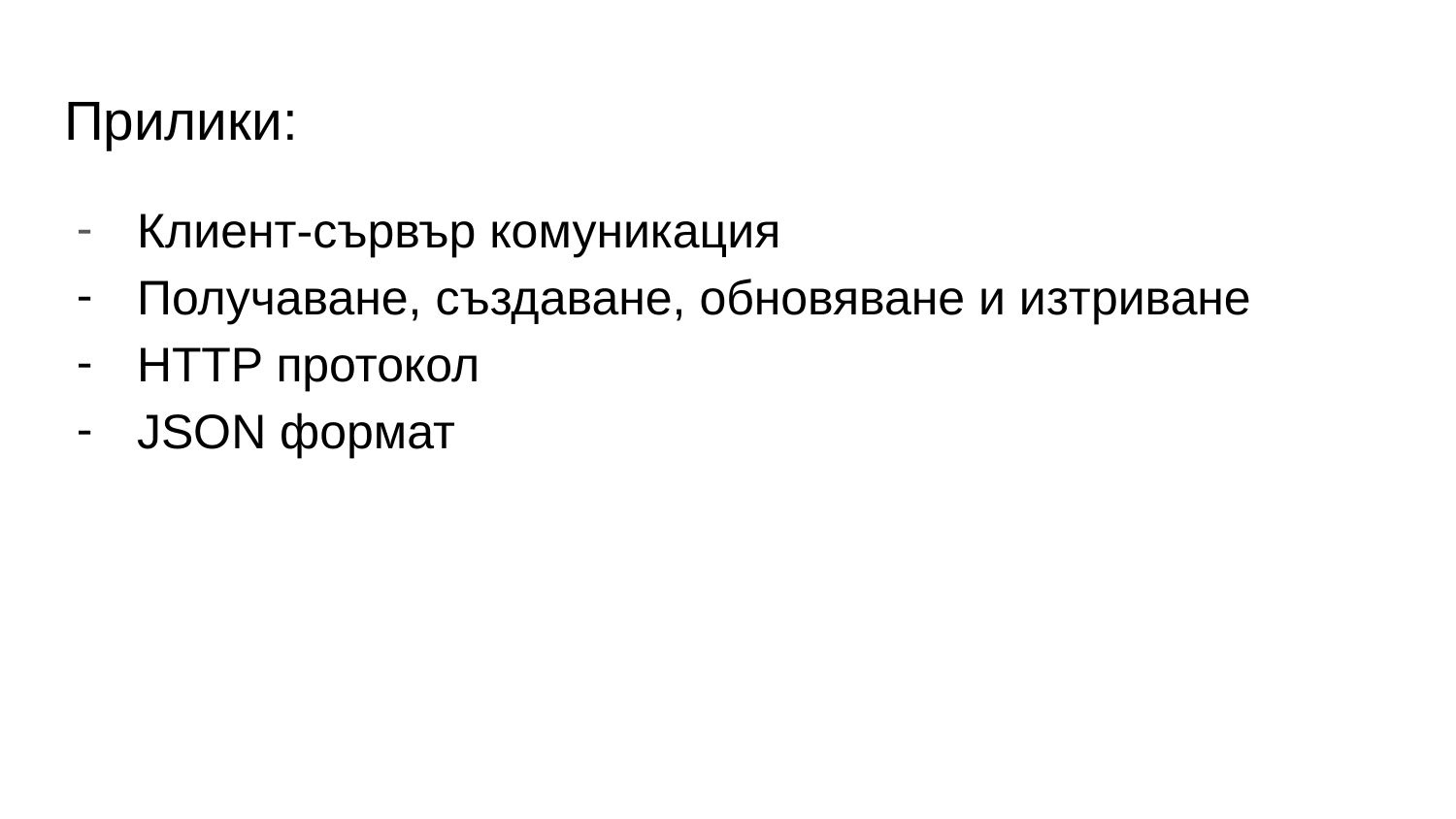

Прилики:
Клиент-сървър комуникация
Получаване, създаване, обновяване и изтриване
HTTP протокол
JSON формат